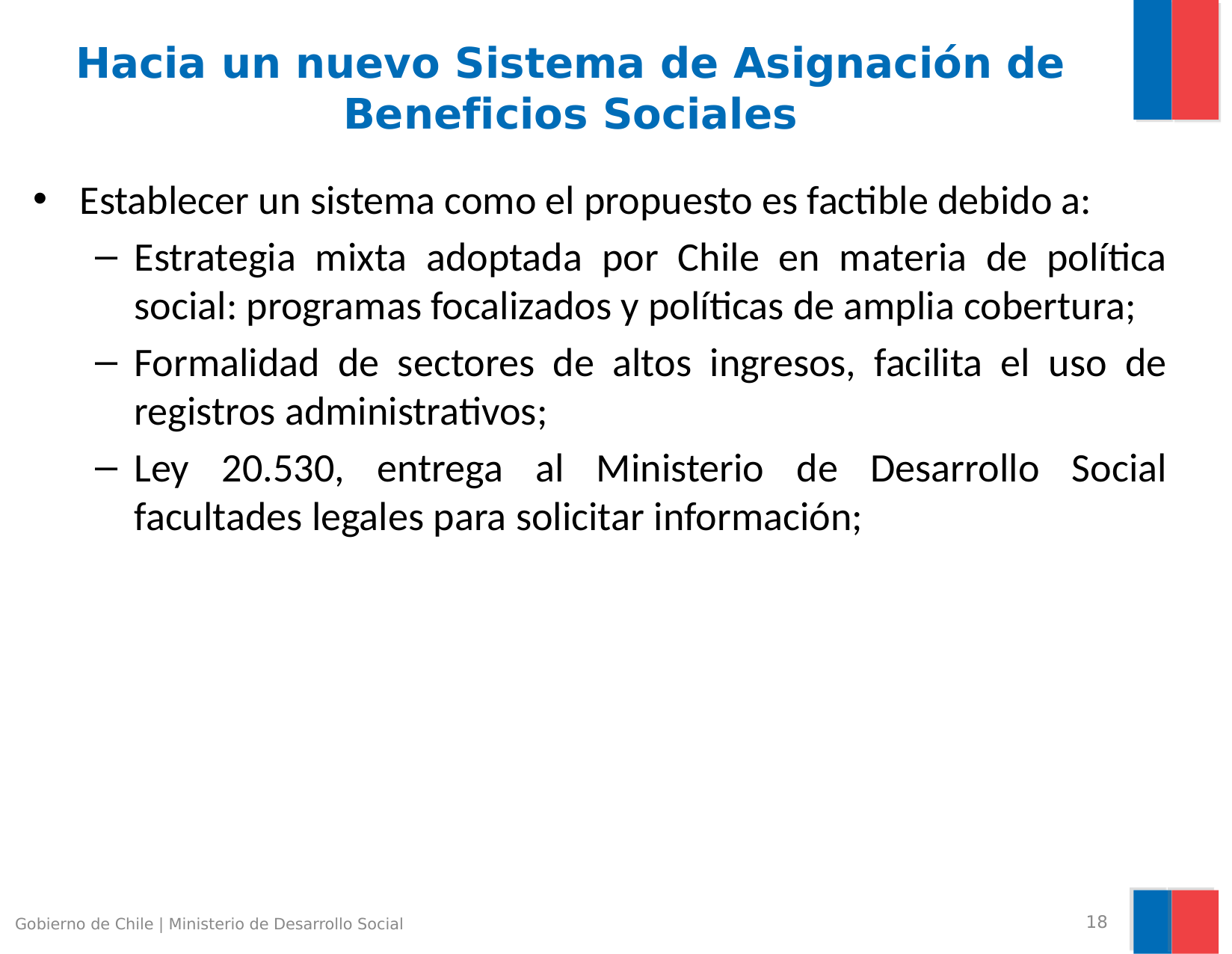

# Hacia un nuevo Sistema de Asignación de Beneficios Sociales
Establecer un sistema como el propuesto es factible debido a:
Estrategia mixta adoptada por Chile en materia de política social: programas focalizados y políticas de amplia cobertura;
Formalidad de sectores de altos ingresos, facilita el uso de registros administrativos;
Ley 20.530, entrega al Ministerio de Desarrollo Social facultades legales para solicitar información;

Gobierno de Chile | Ministerio de Desarrollo Social
18